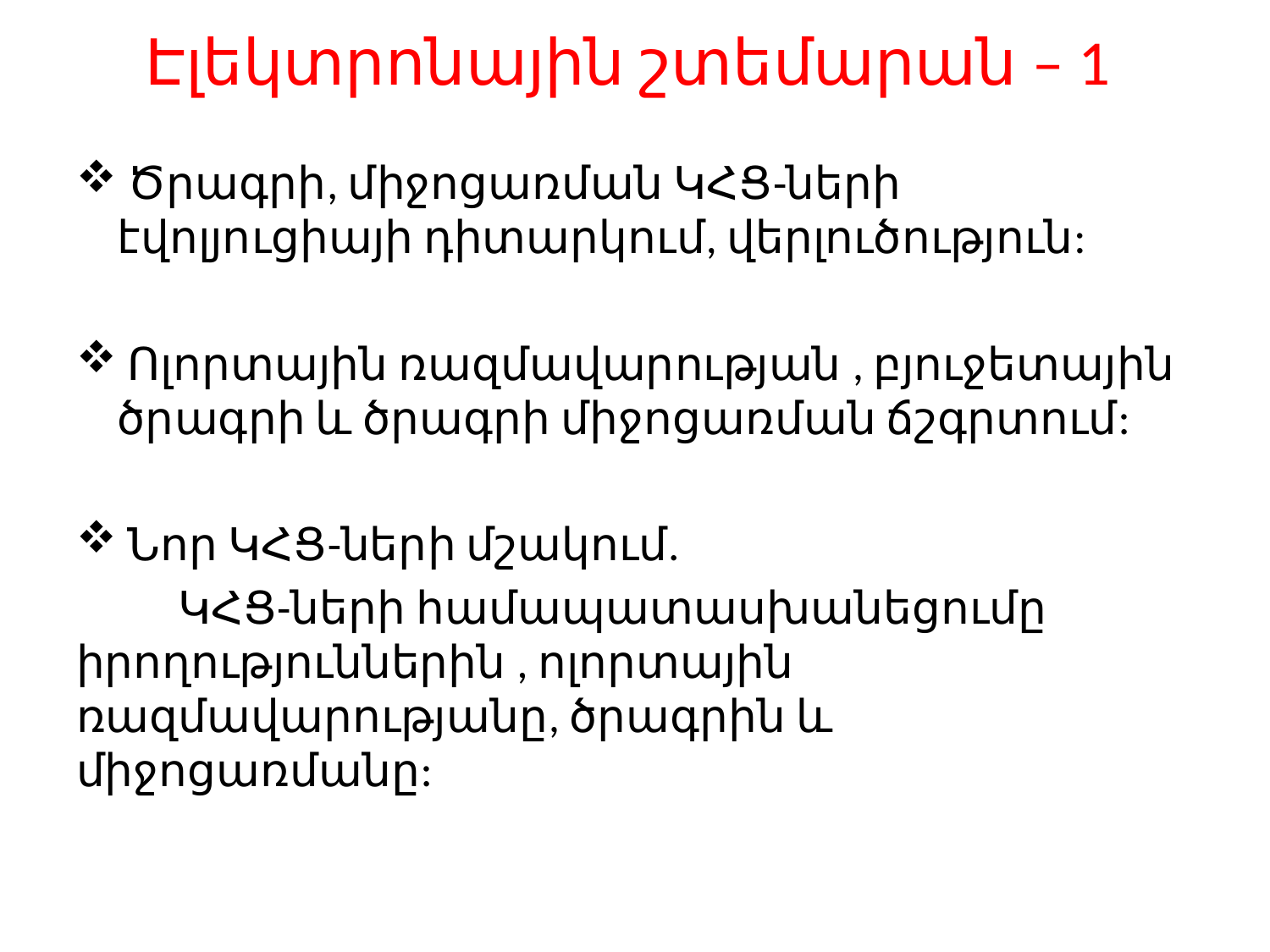

# Էլեկտրոնային շտեմարան – 1
 Ծրագրի, միջոցառման ԿՀՑ-ների էվոլյուցիայի դիտարկում, վերլուծություն:

 Ոլորտային ռազմավարության , բյուջետային ծրագրի և ծրագրի միջոցառման ճշգրտում:

 Նոր ԿՀՑ-ների մշակում.
	ԿՀՑ-ների համապատասխանեցումը 	իրողություններին , ոլորտային 	ռազմավարությանը, ծրագրին և 	միջոցառմանը: